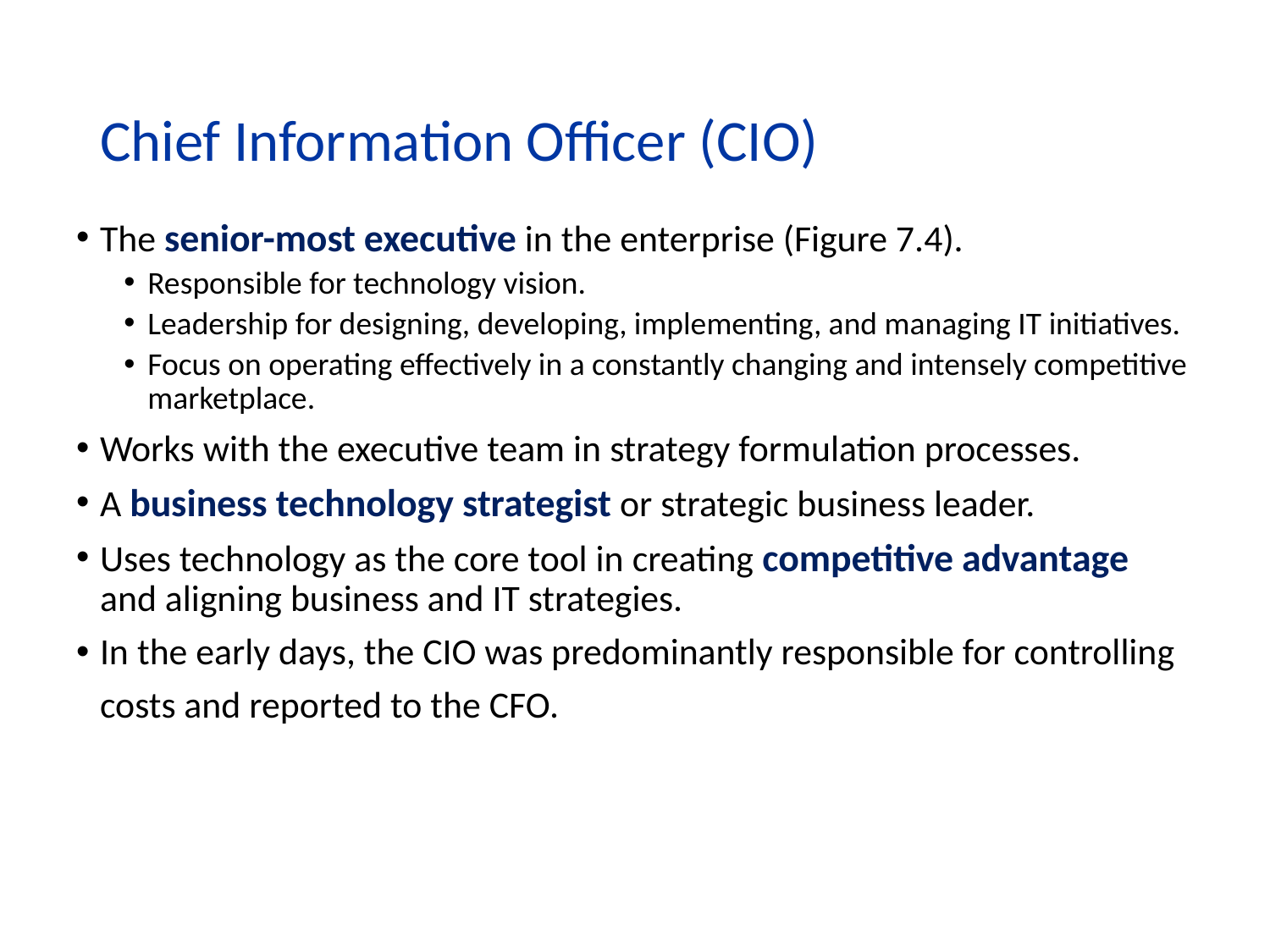

# Chief Information Officer (CIO)
The senior-most executive in the enterprise (Figure 7.4).
Responsible for technology vision.
Leadership for designing, developing, implementing, and managing IT initiatives.
Focus on operating effectively in a constantly changing and intensely competitive marketplace.
Works with the executive team in strategy formulation processes.
A business technology strategist or strategic business leader.
Uses technology as the core tool in creating competitive advantage and aligning business and IT strategies.
In the early days, the CIO was predominantly responsible for controlling
	costs and reported to the CFO.